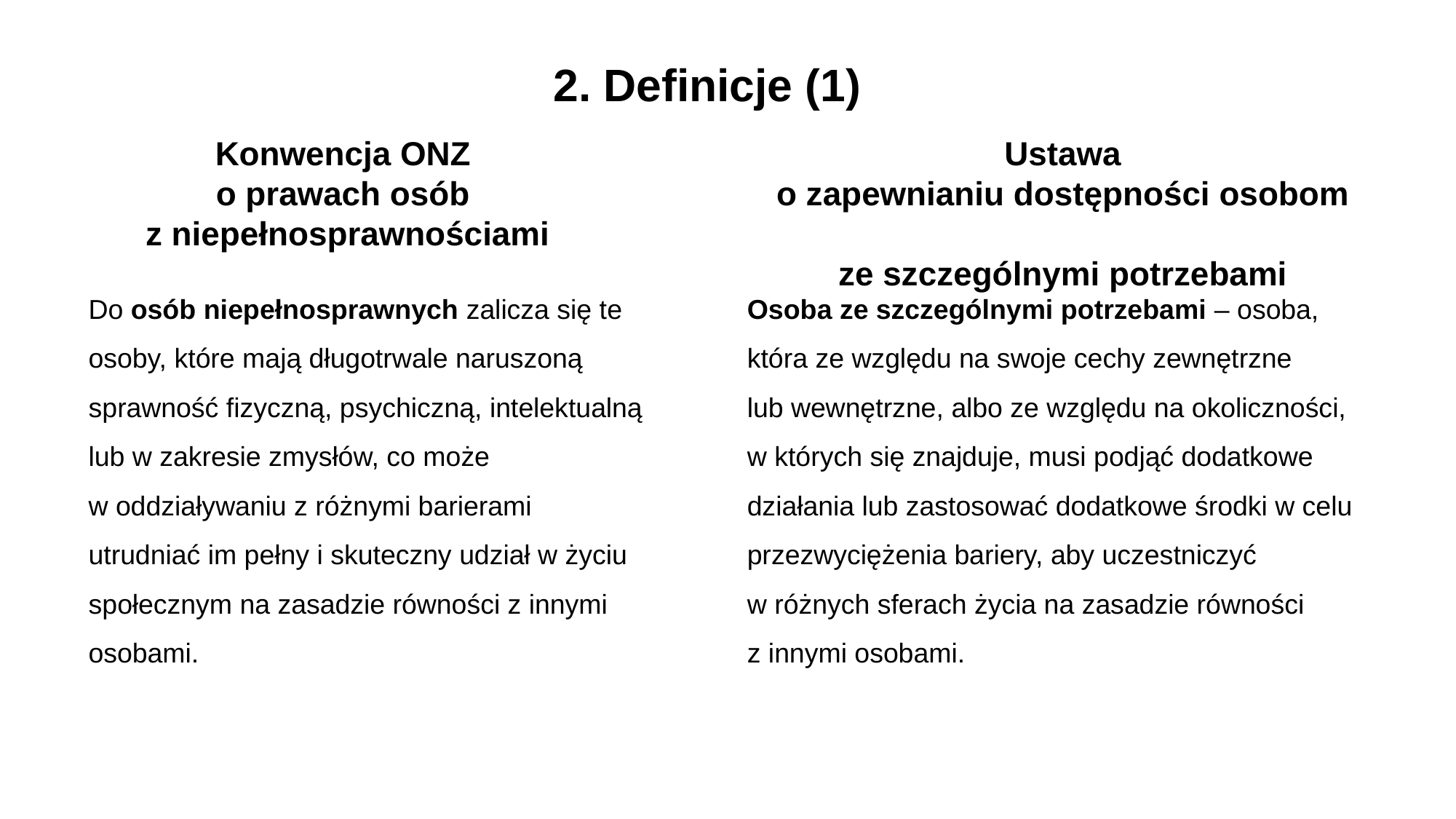

# 2. Definicje (1)
Konwencja ONZ
o prawach osób
z niepełnosprawnościami
Ustawa
o zapewnianiu dostępności osobom
ze szczególnymi potrzebami
Do osób niepełnosprawnych zalicza się te osoby, które mają długotrwale naruszoną sprawność fizyczną, psychiczną, intelektualną lub w zakresie zmysłów, co może
w oddziaływaniu z różnymi barierami utrudniać im pełny i skuteczny udział w życiu społecznym na zasadzie równości z innymi osobami.
Osoba ze szczególnymi potrzebami – osoba, która ze względu na swoje cechy zewnętrzne
lub wewnętrzne, albo ze względu na okoliczności,
w których się znajduje, musi podjąć dodatkowe działania lub zastosować dodatkowe środki w celu przezwyciężenia bariery, aby uczestniczyć
w różnych sferach życia na zasadzie równości
z innymi osobami.